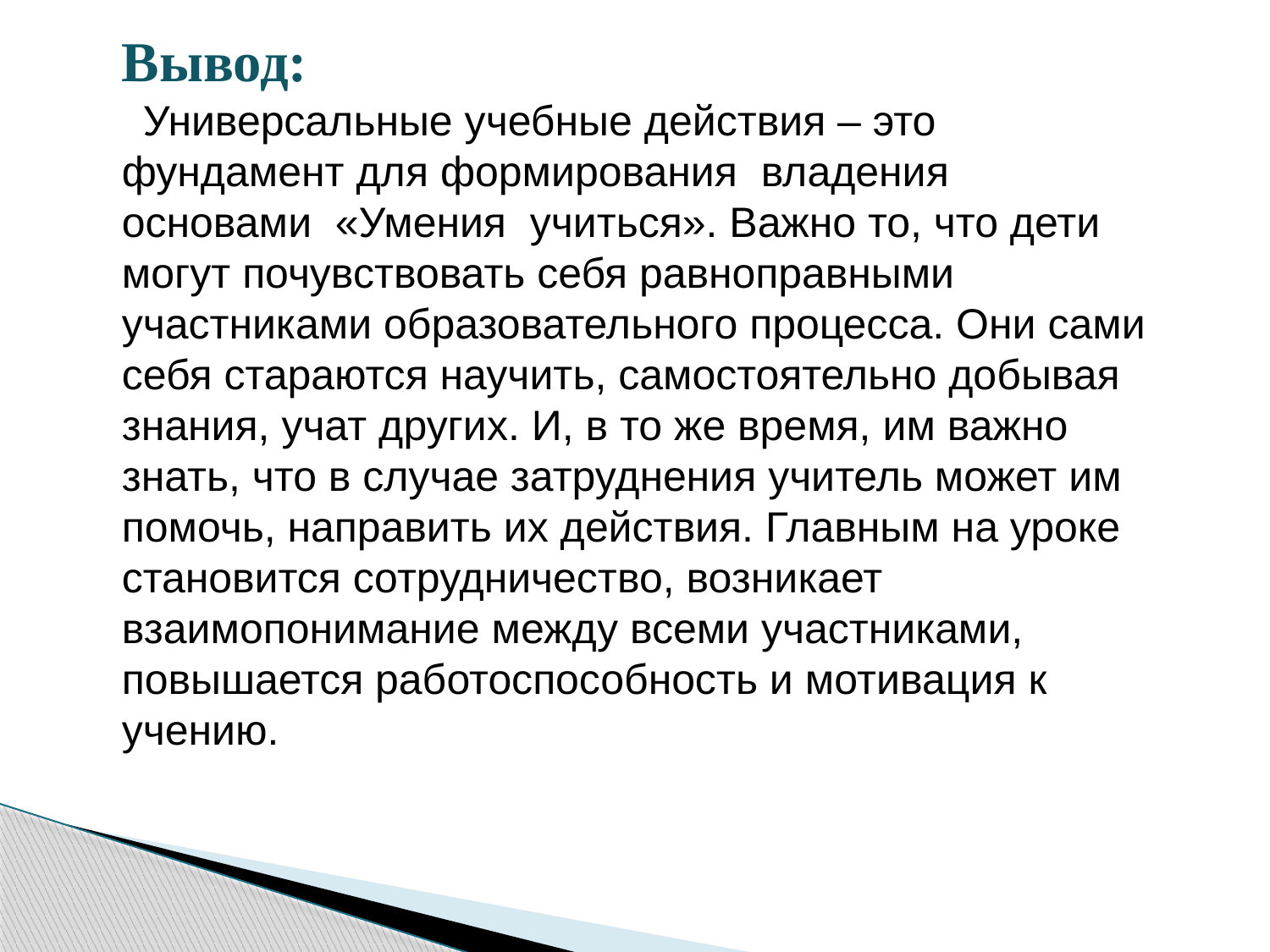

Вывод:
  Универсальные учебные действия – это фундамент для формирования  владения основами  «Умения  учиться». Важно то, что дети могут почувствовать себя равноправными участниками образовательного процесса. Они сами себя стараются научить, самостоятельно добывая знания, учат других. И, в то же время, им важно знать, что в случае затруднения учитель может им помочь, направить их действия. Главным на уроке становится сотрудничество, возникает взаимопонимание между всеми участниками, повышается работоспособность и мотивация к учению.